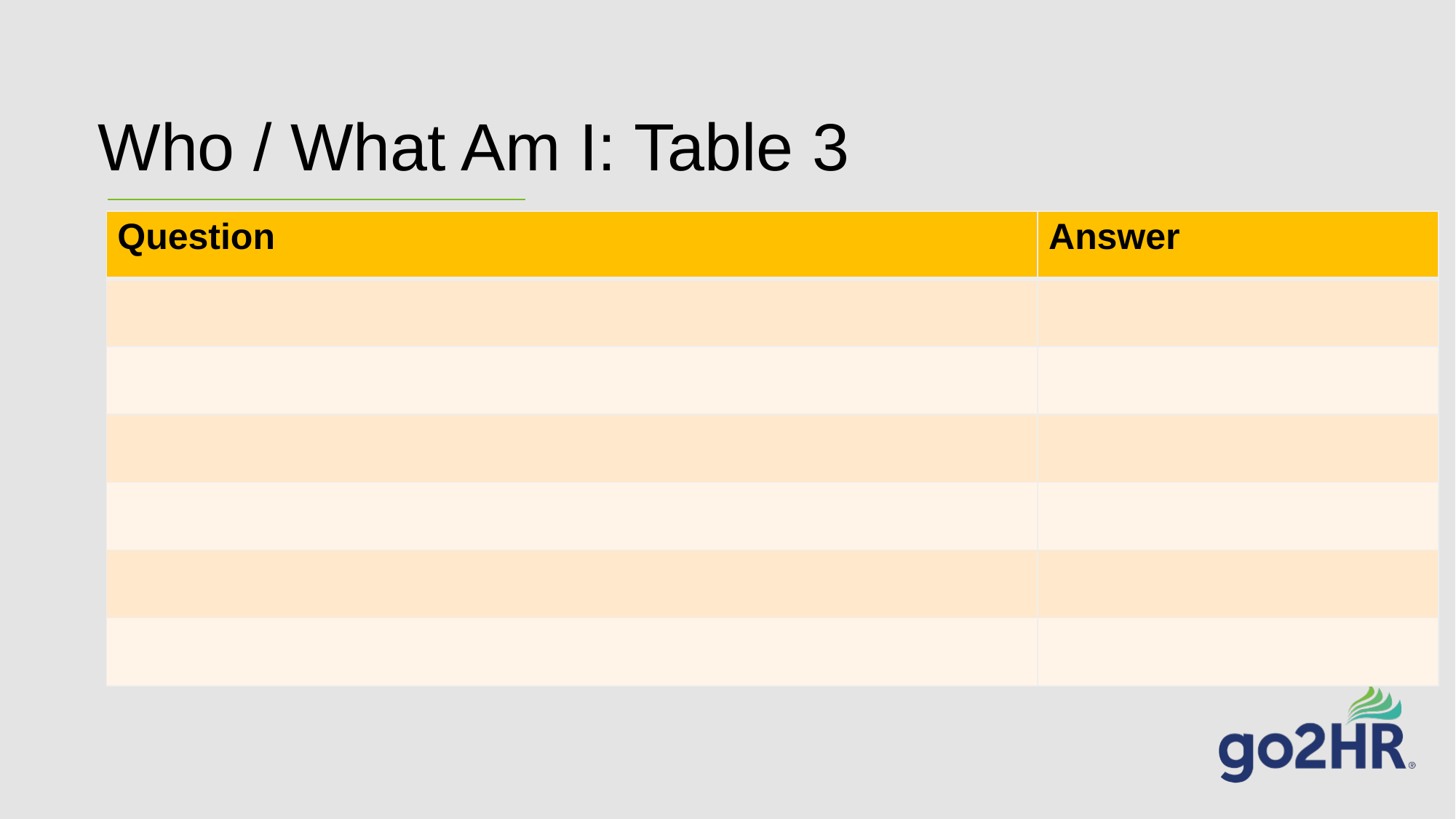

# Who / What Am I: Table 3
| Question | Answer |
| --- | --- |
|  |  |
|  |  |
|  |  |
|  |  |
|  |  |
|  |  |